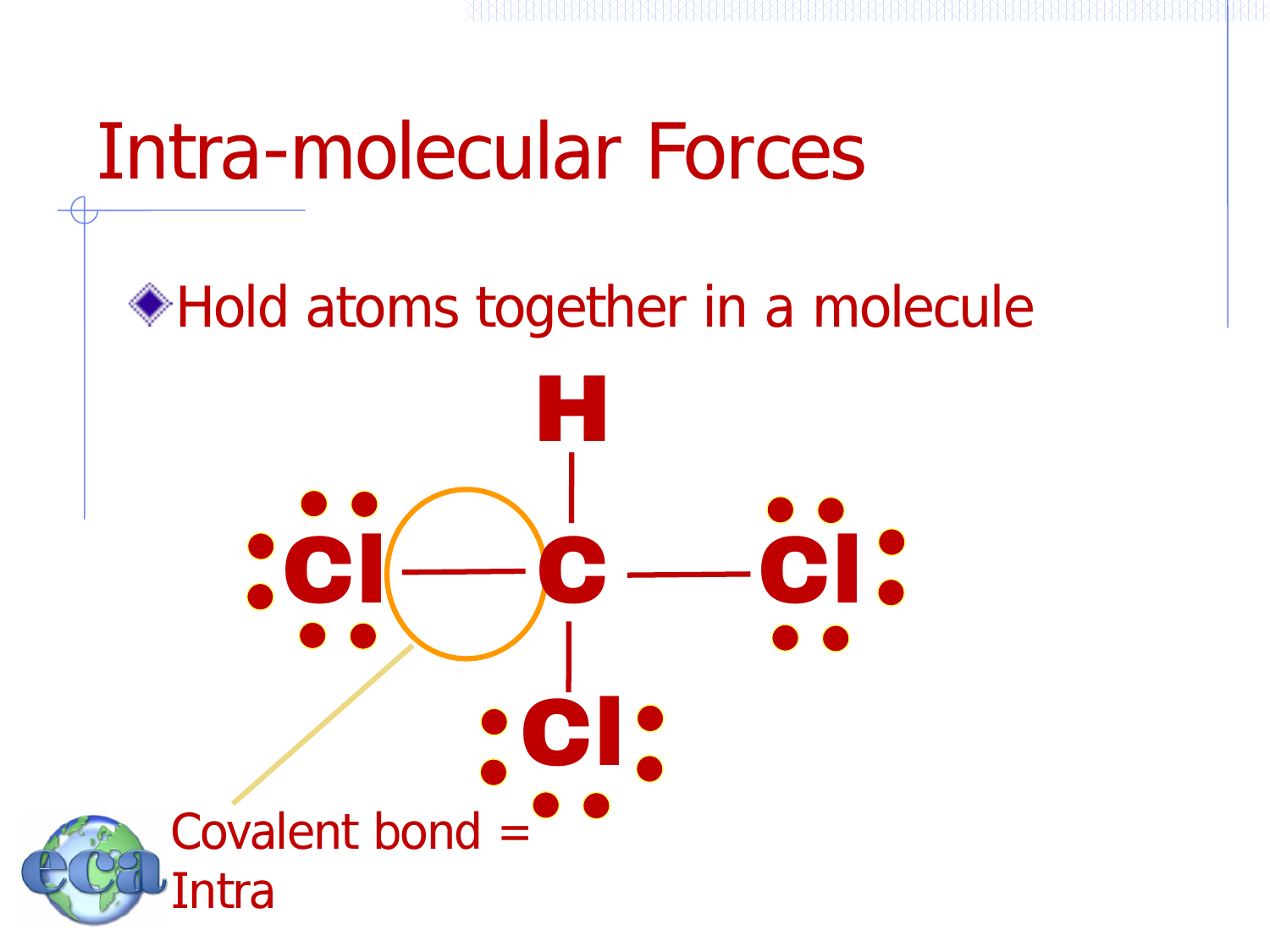

# Intra-molecular Forces
Hold atoms together in a molecule
H
Cl		C	   Cl
Cl

Covalent bond = Intra